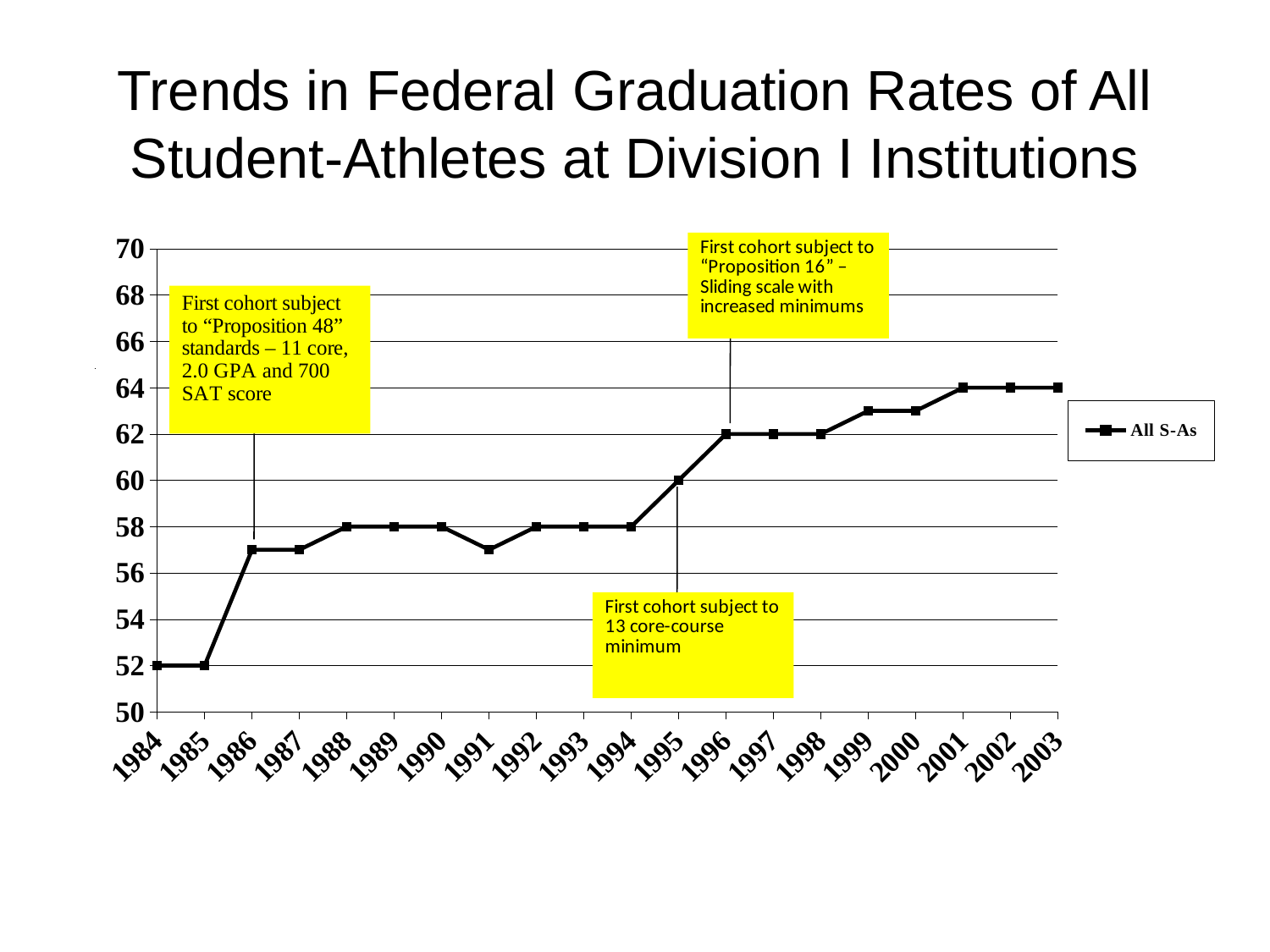

# Trends in Federal Graduation Rates of All Student-Athletes at Division I Institutions

### Chart

| Category | All S-As |
|---|---|
| 1984 | 52.0 |
| 1985 | 52.0 |
| 1986 | 57.0 |
| 1987 | 57.0 |
| 1988 | 58.0 |
| 1989 | 58.0 |
| 1990 | 58.0 |
| 1991 | 57.0 |
| 1992 | 58.0 |
| 1993 | 58.0 |
| 1994 | 58.0 |
| 1995 | 60.0 |
| 1996 | 62.0 |
| 1997 | 62.0 |
| 1998 | 62.0 |
| 1999 | 63.0 |
| 2000 | 63.0 |
| 2001 | 64.0 |
| 2002 | 64.0 |
| 2003 | 64.0 |

### Chart

| Category |
|---|